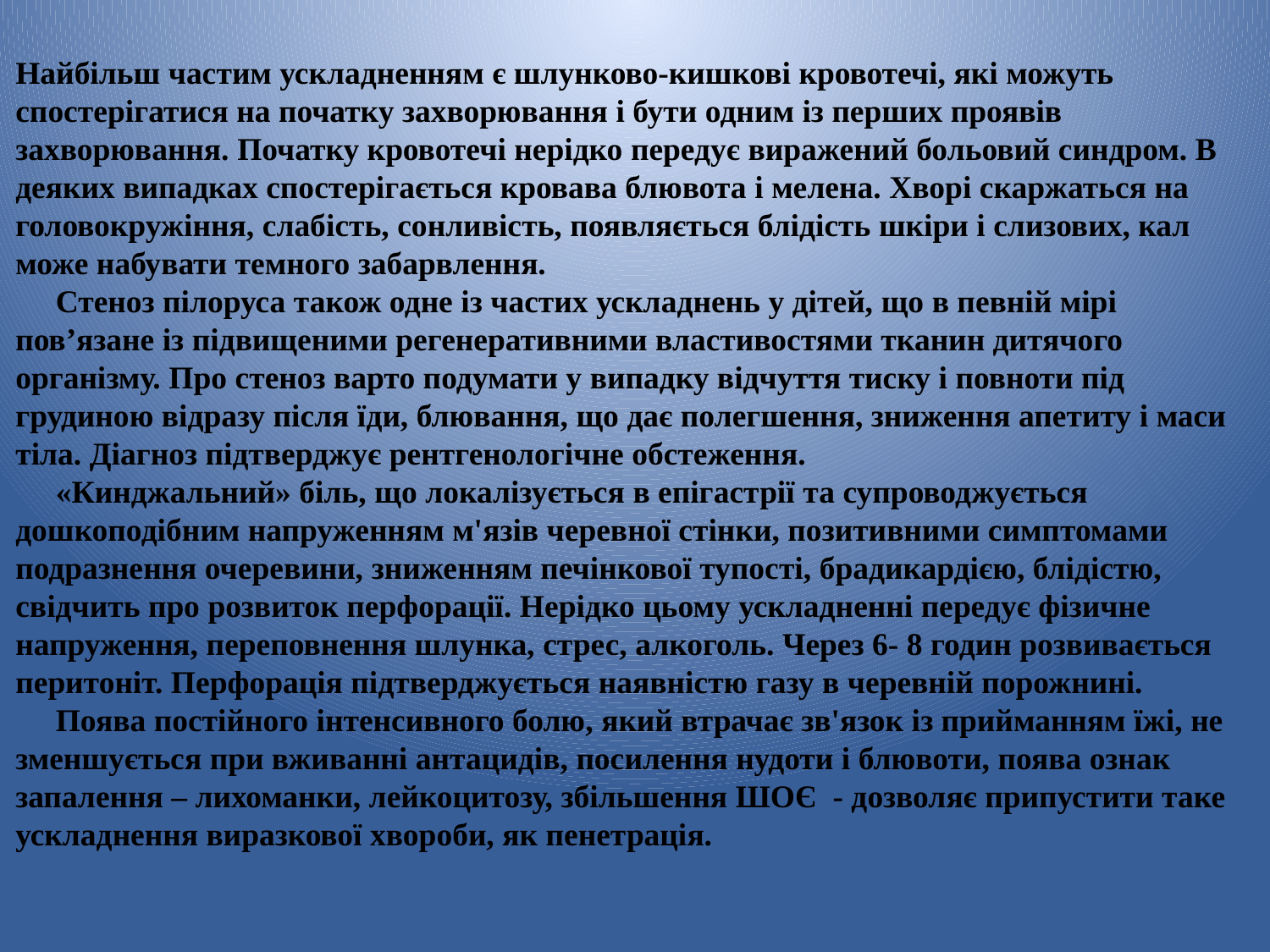

Найбiльш частим ускладненням є шлунково-кишковi кровотечi, якi можуть спостерiгатися на початку захворювання i бути одним iз перших проявiв захворювання. Початку кровотечi нерiдко передує виражений больовий синдром. В деяких випадках спостерiгається кровава блювота i мелена. Хворi скаржаться на головокружiння, слабiсть, сонливiсть, появляється блiдiсть шкiри i слизових, кал може набувати темного забарвлення.
     Стеноз пiлоруса також одне iз частих ускладнень у дiтей, що в певнiй мiрi пов’язане iз пiдвищеними регенеративними властивостями тканин дитячого органiзму. Про стеноз варто подумати у випадку вiдчуття тиску i повноти пiд грудиною вiдразу пiсля їди, блювання, що дає полегшення, зниження апетиту i маси тiла. Дiагноз пiдтверджує рентгенологiчне обстеження.
     «Кинджальний» бiль, що локалiзується в епiгастрiї та супроводжується дошкоподiбним напруженням м'язiв черевної стiнки, позитивними симптомами подразнення очеревини, зниженням печiнкової тупостi, брадикардiєю, блiдiстю, свiдчить про розвиток перфорацiї. Нерiдко цьому ускладненнi передує фiзичне напруження, переповнення шлунка, стрес, алкоголь. Через 6- 8 годин розвивається перитонiт. Перфорацiя пiдтверджується наявнiстю газу в черевнiй порожнинi.
     Поява постiйного iнтенсивного болю, який втрачає зв'язок iз прийманням їжi, не зменшується при вживаннi антацидiв, посилення нудоти i блювоти, поява ознак запалення – лихоманки, лейкоцитозу, збiльшення ШОЄ  - дозволяє припустити таке ускладнення виразкової хвороби, як пенетрацiя.